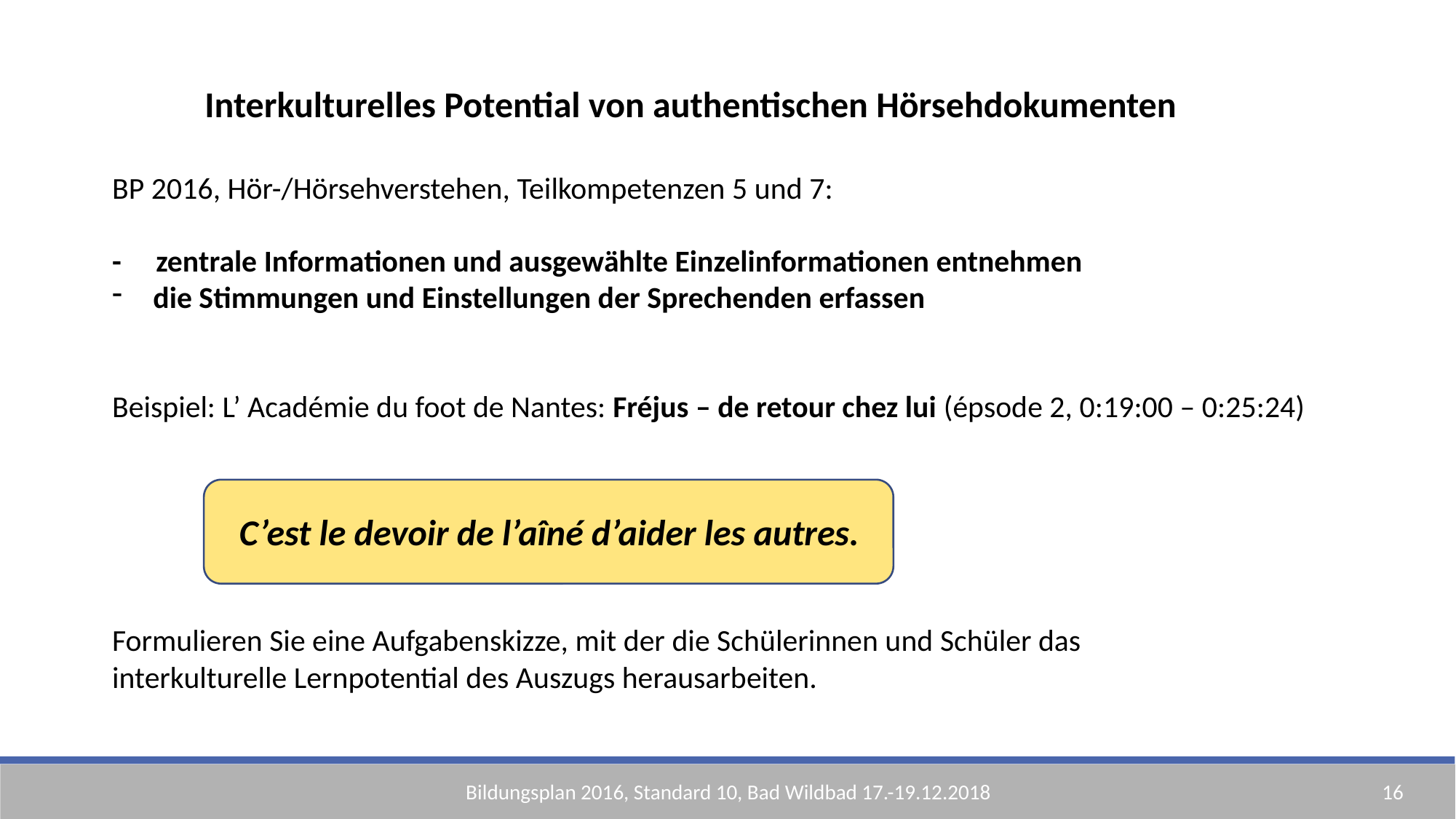

Interkulturelles Potential von authentischen Hörsehdokumenten

BP 2016, Hör-/Hörsehverstehen, Teilkompetenzen 5 und 7:

-     zentrale Informationen und ausgewählte Einzelinformationen entnehmen
die Stimmungen und Einstellungen der Sprechenden erfassen

Beispiel: L’ Académie du foot de Nantes: Fréjus – de retour chez lui (épsode 2, 0:19:00 – 0:25:24)

 C’est le devoir de l’aîné d’aider les autres.
Formulieren Sie eine Aufgabenskizze, mit der die Schülerinnen und Schüler das interkulturelle Lernpotential des Auszugs herausarbeiten.